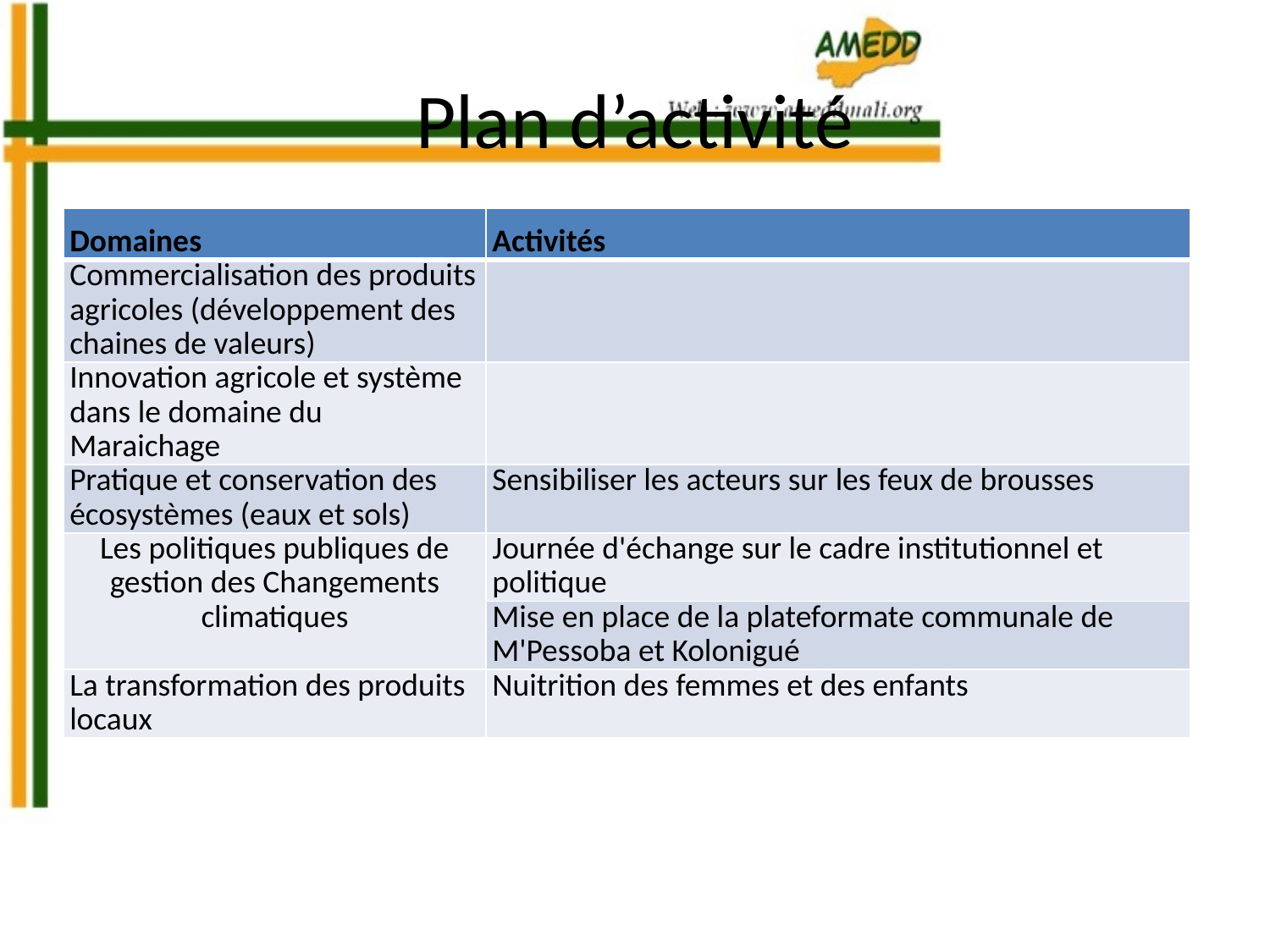

# Plan d’activité
| Domaines | Activités |
| --- | --- |
| Commercialisation des produits agricoles (développement des chaines de valeurs) |  |
| Innovation agricole et système dans le domaine du Maraichage |  |
| Pratique et conservation des écosystèmes (eaux et sols) | Sensibiliser les acteurs sur les feux de brousses |
| Les politiques publiques de gestion des Changements climatiques | Journée d'échange sur le cadre institutionnel et politique |
|  | Mise en place de la plateformate communale de M'Pessoba et Kolonigué |
| La transformation des produits locaux | Nuitrition des femmes et des enfants |